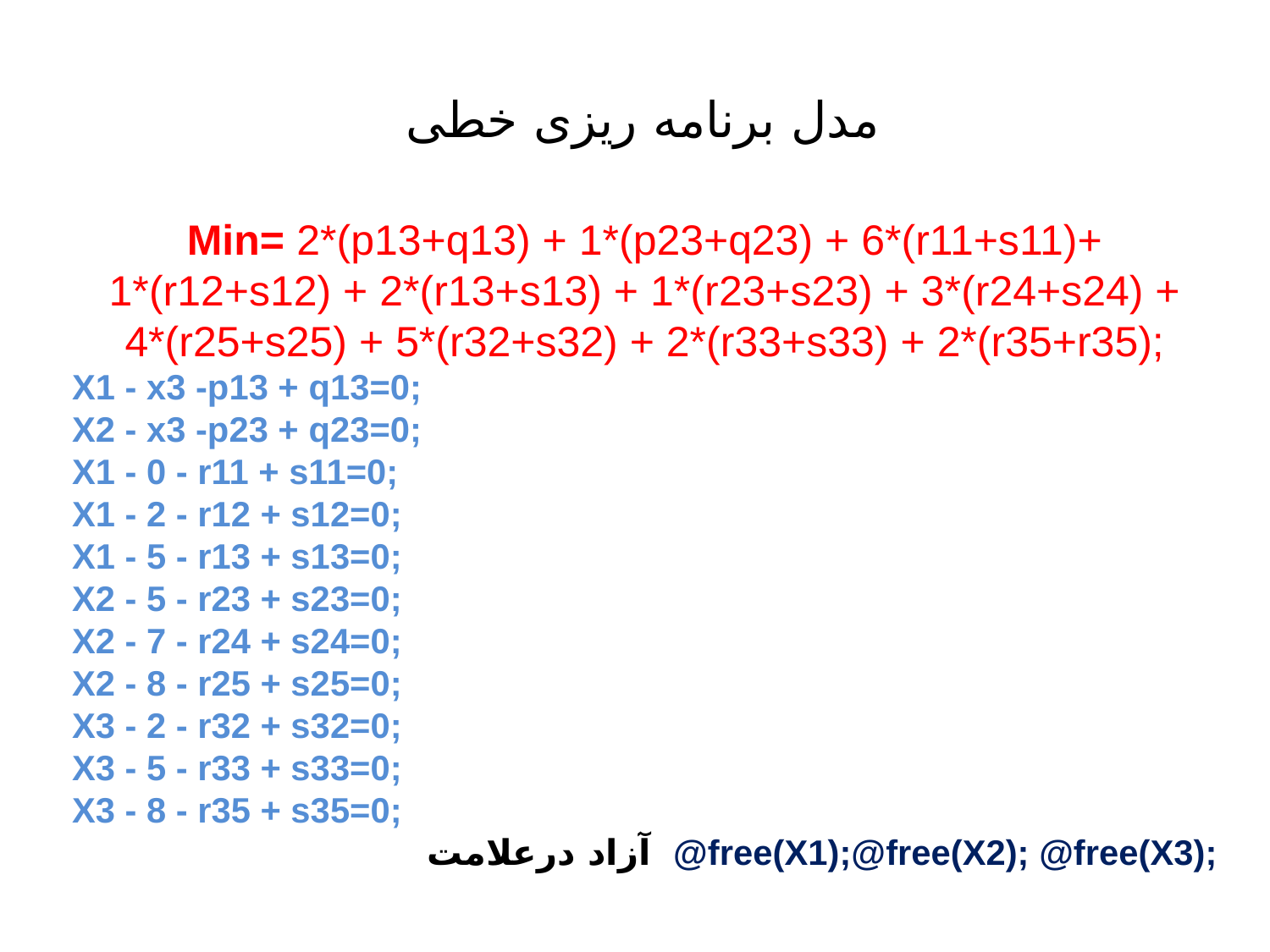

# مدل برنامه ریزی خطی
Min= 2*(p13+q13) + 1*(p23+q23) + 6*(r11+s11)+ 1*(r12+s12) + 2*(r13+s13) + 1*(r23+s23) + 3*(r24+s24) + 4*(r25+s25) + 5*(r32+s32) + 2*(r33+s33) + 2*(r35+r35);
X1 - x3 -p13 + q13=0;
X2 - x3 -p23 + q23=0;
X1 - 0 - r11 + s11=0;
X1 - 2 - r12 + s12=0;
X1 - 5 - r13 + s13=0;
X2 - 5 - r23 + s23=0;
X2 - 7 - r24 + s24=0;
X2 - 8 - r25 + s25=0;
X3 - 2 - r32 + s32=0;
X3 - 5 - r33 + s33=0;
X3 - 8 - r35 + s35=0;
        آزاد درعلامت  @free(X1);@free(X2); @free(X3);